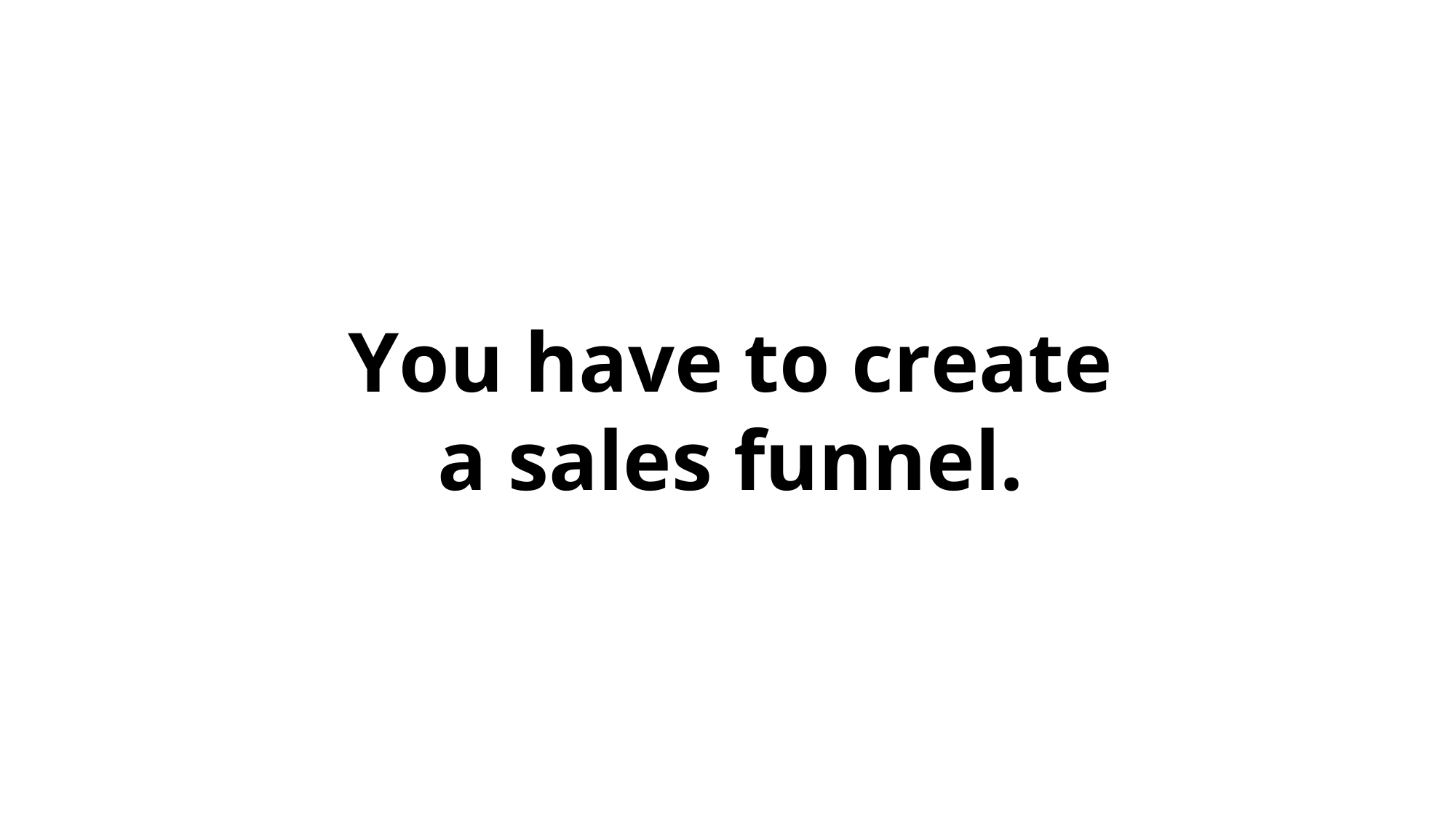

You have to create a sales funnel.